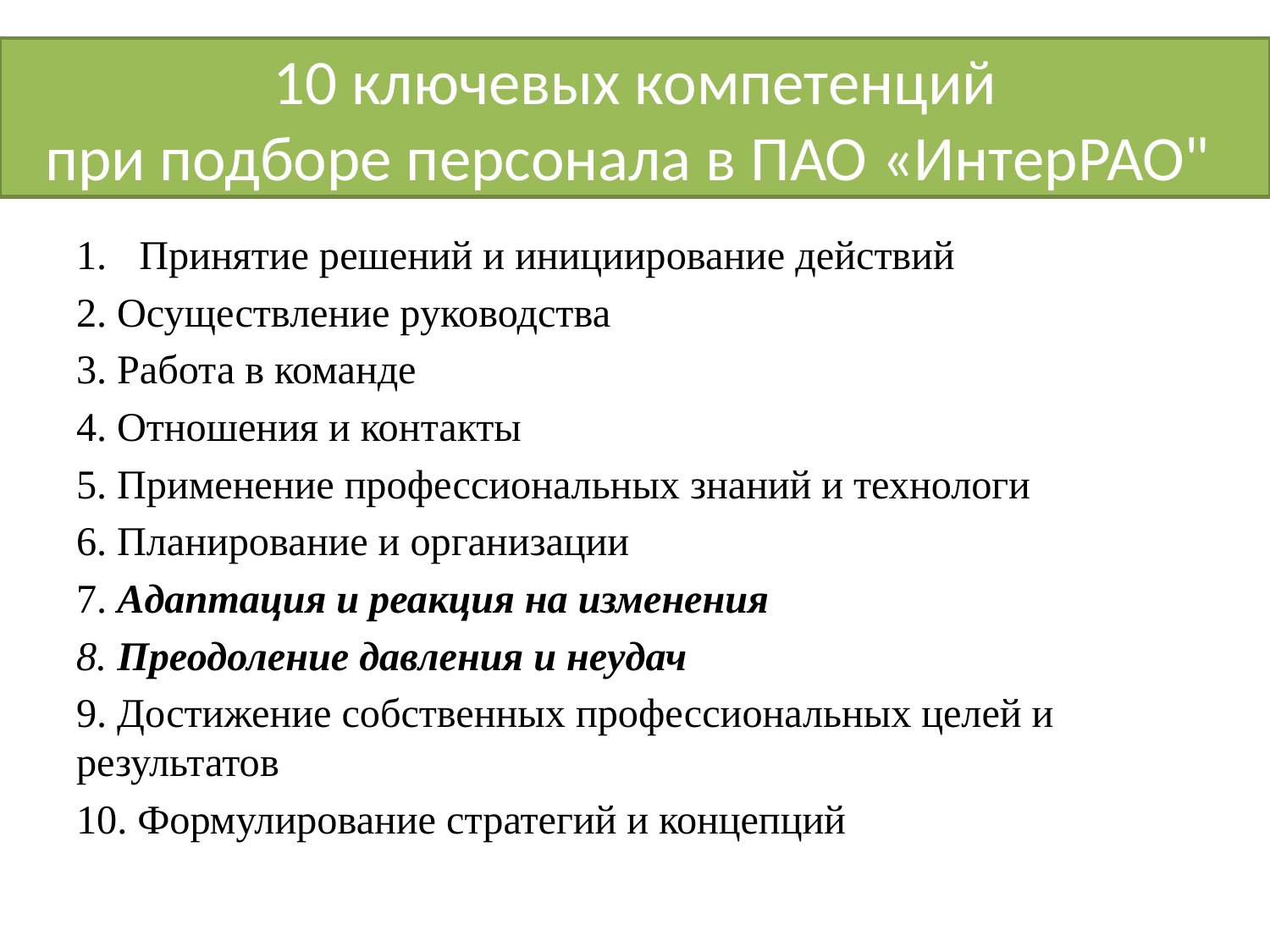

# 10 ключевых компетенций при подборе персонала в ПАО «ИнтерРАО"
Принятие решений и инициирование действий
2. Осуществление руководства
3. Работа в команде
4. Отношения и контакты
5. Применение профессиональных знаний и технологи
6. Планирование и организации
7. Адаптация и реакция на изменения
8. Преодоление давления и неудач
9. Достижение собственных профессиональных целей и результатов
10. Формулирование стратегий и концепций